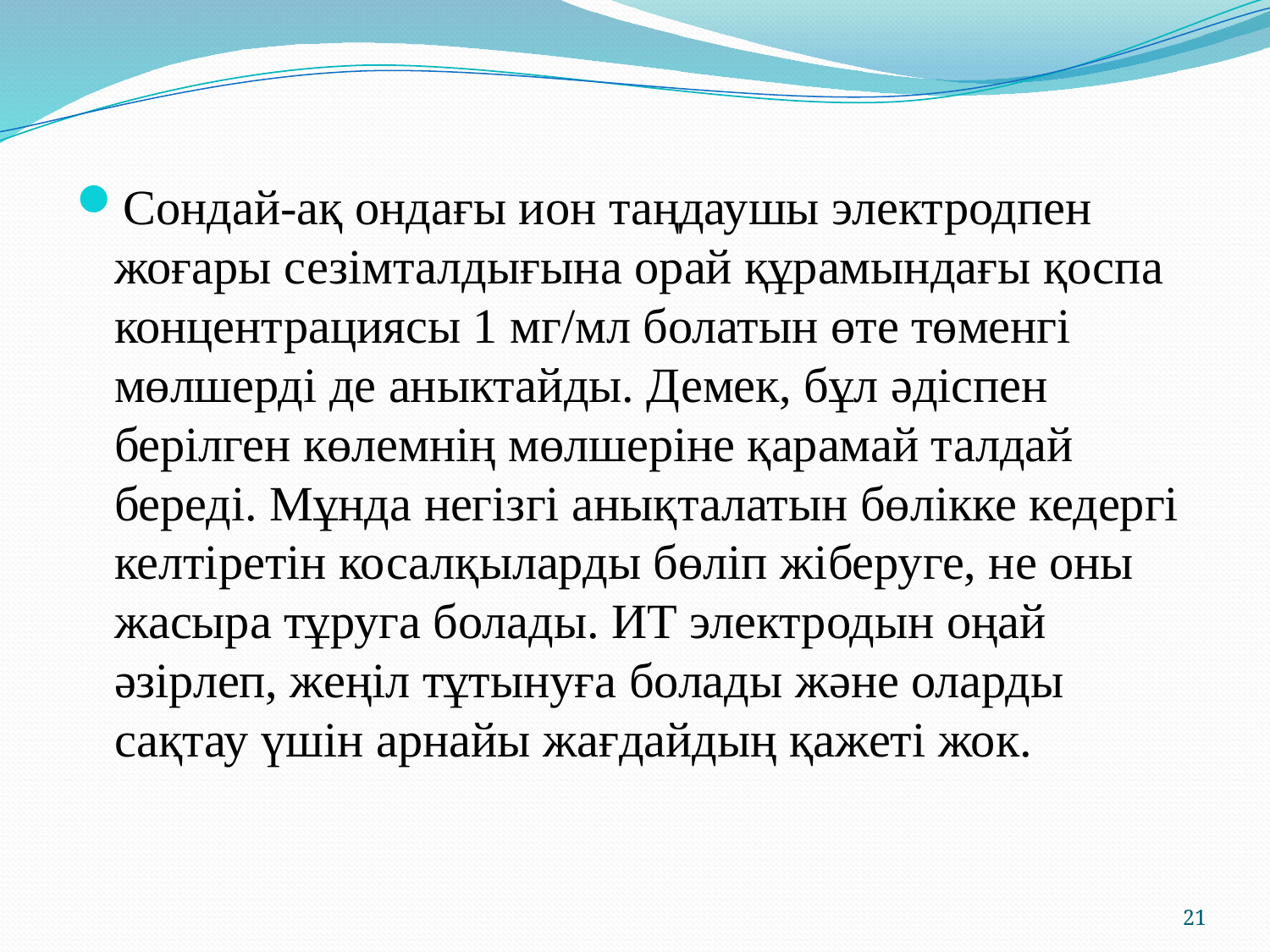

Сондай-ақ ондағы ион таңдаушы электродпен жоғары сезімталдығына орай құрамындағы қоспа концентрациясы 1 мг/мл болатын өте төменгі мөлшерді де аныктайды. Демек, бұл әдіспен берілген көлемнің мөлшеріне қарамай талдай береді. Мұнда негізгі анықталатын бөлікке кедергі келтіретін косалқыларды бөліп жіберуге, не оны жасыра тұруга болады. ИТ электродын оңай әзірлеп, жеңіл тұтынуға болады және оларды сақтау үшін арнайы жағдайдың қажеті жок.
21